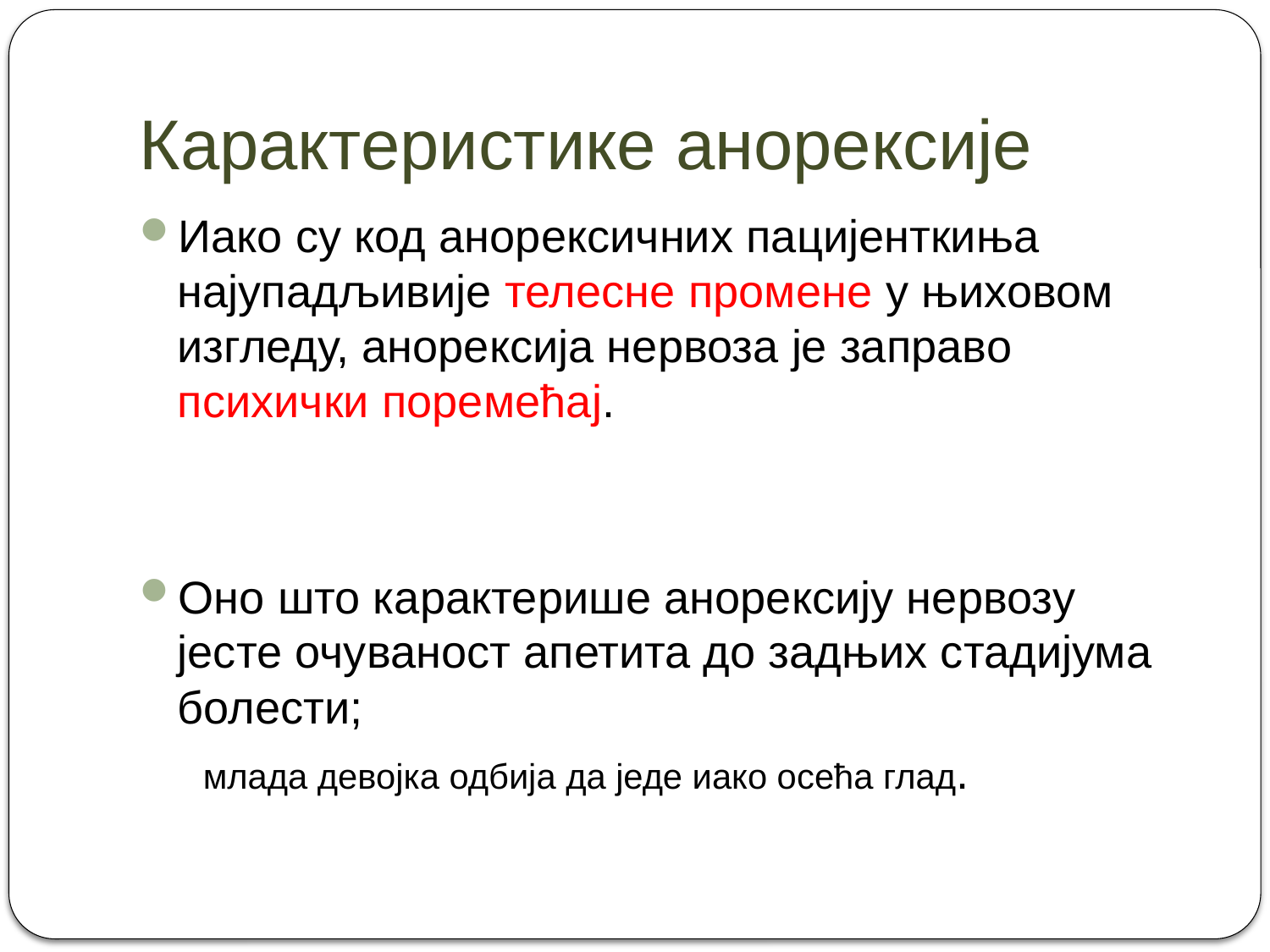

# Карактеристике анорексије
Иако су код анорексичних пацијенткиња најупадљивије телесне промене у њиховом изгледу, анорексија нервоза је заправо психички поремећај.

Оно што карактерише анорексију нервозу јесте очуваност апетита до задњих стадијума болести;
     млада девојка одбија да једе иако осећа глад.